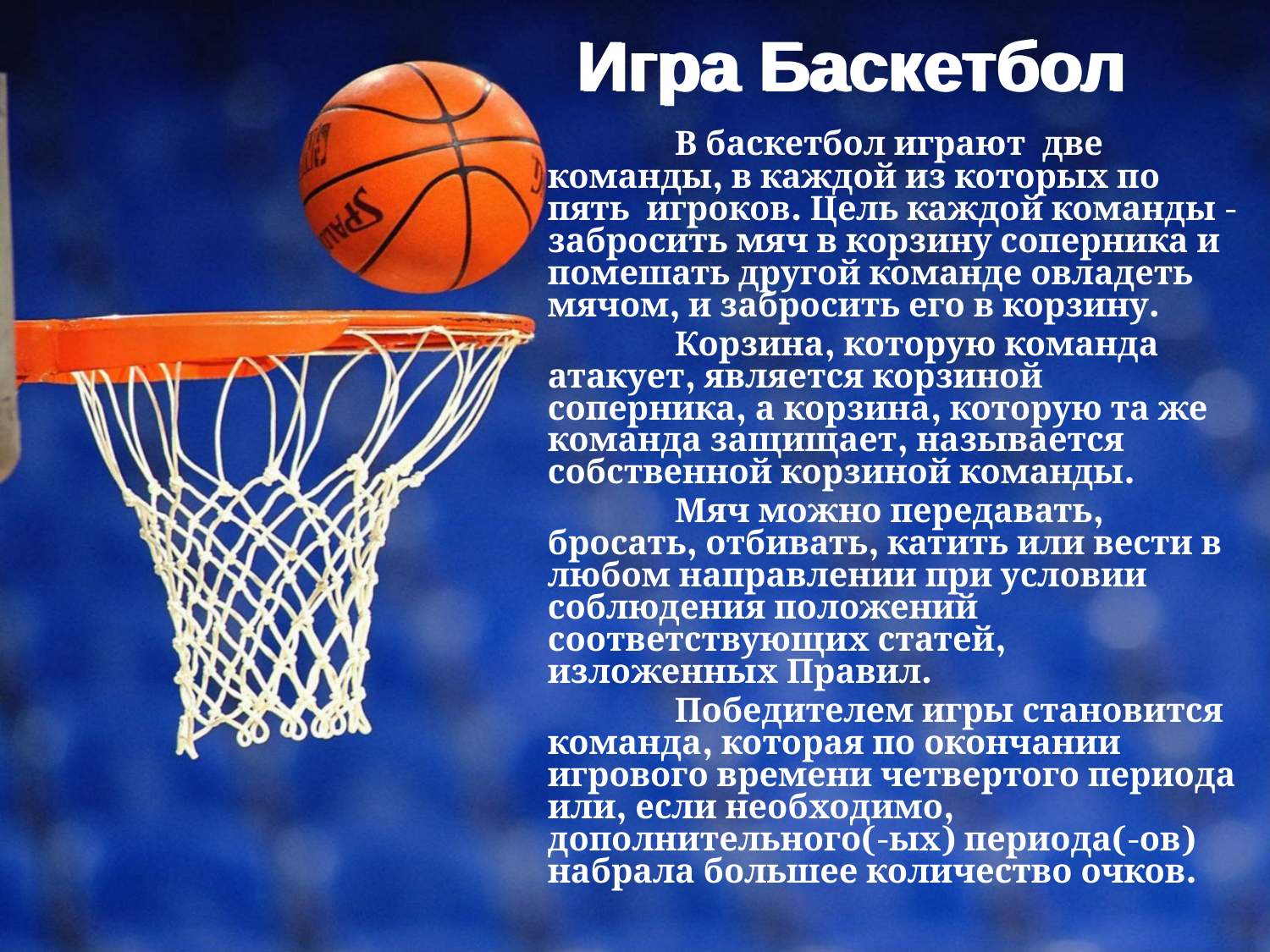

# Игра Баскетбол
Игра Баскетбол

	В баскетбол играют  две команды, в каждой из которых по пять  игроков. Цель каждой команды - забросить мяч в корзину соперника и помешать другой команде овладеть мячом, и забросить его в корзину.
	Корзина, которую команда атакует, является корзиной соперника, а корзина, которую та же команда защищает, называется собственной корзиной команды.
	Мяч можно передавать, бросать, отбивать, катить или вести в любом направлении при условии соблюдения положений соответствующих статей, изложенных Правил.
	Победителем игры становится команда, которая по окончании игрового времени четвертого периода или, если необходимо, дополнительного(-ых) периода(-ов) набрала большее количество очков.